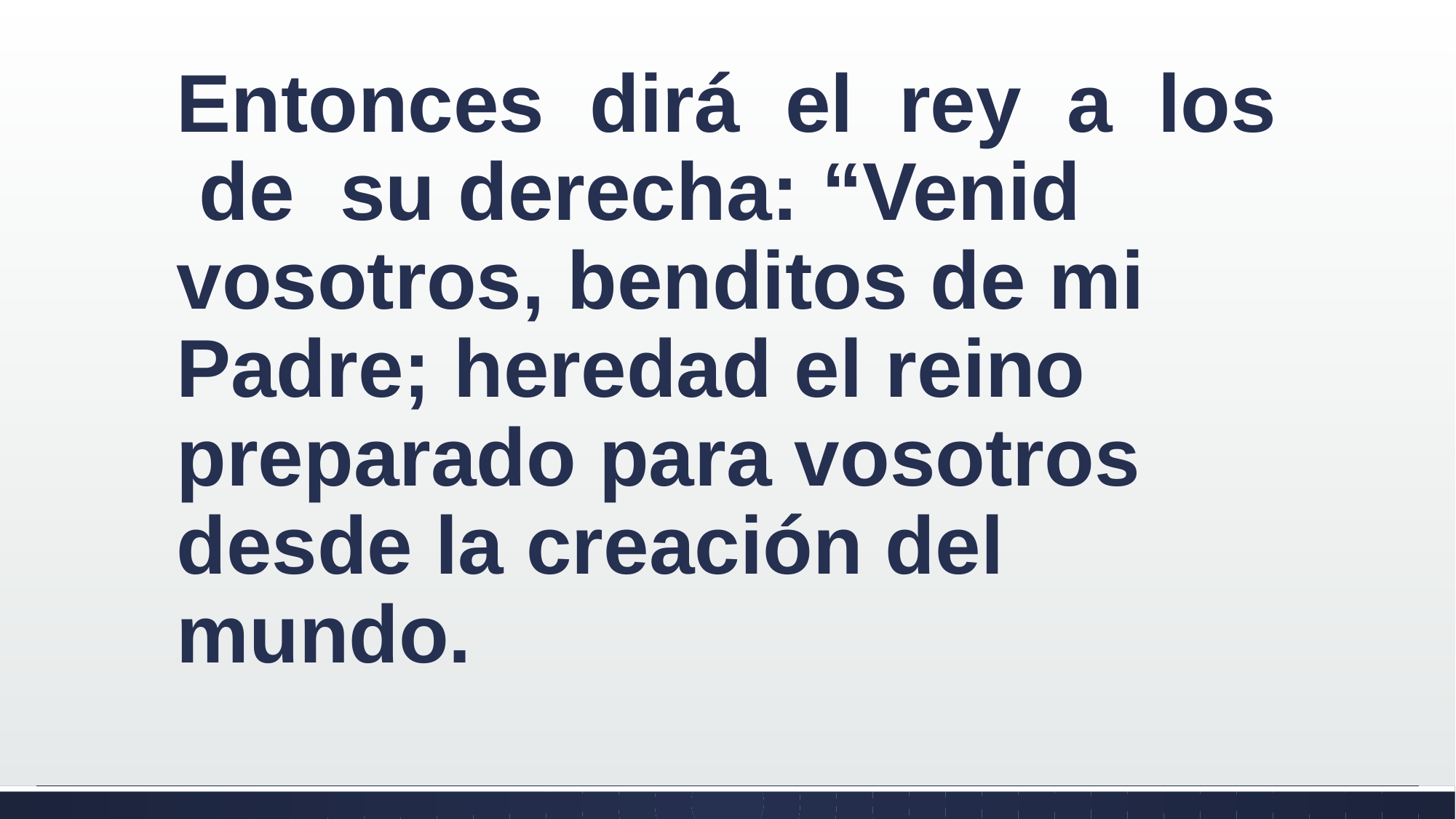

#
Entonces  dirá  el  rey  a  los  de  su derecha: “Venid vosotros, benditos de mi Padre; heredad el reino preparado para vosotros desde la creación del mundo.